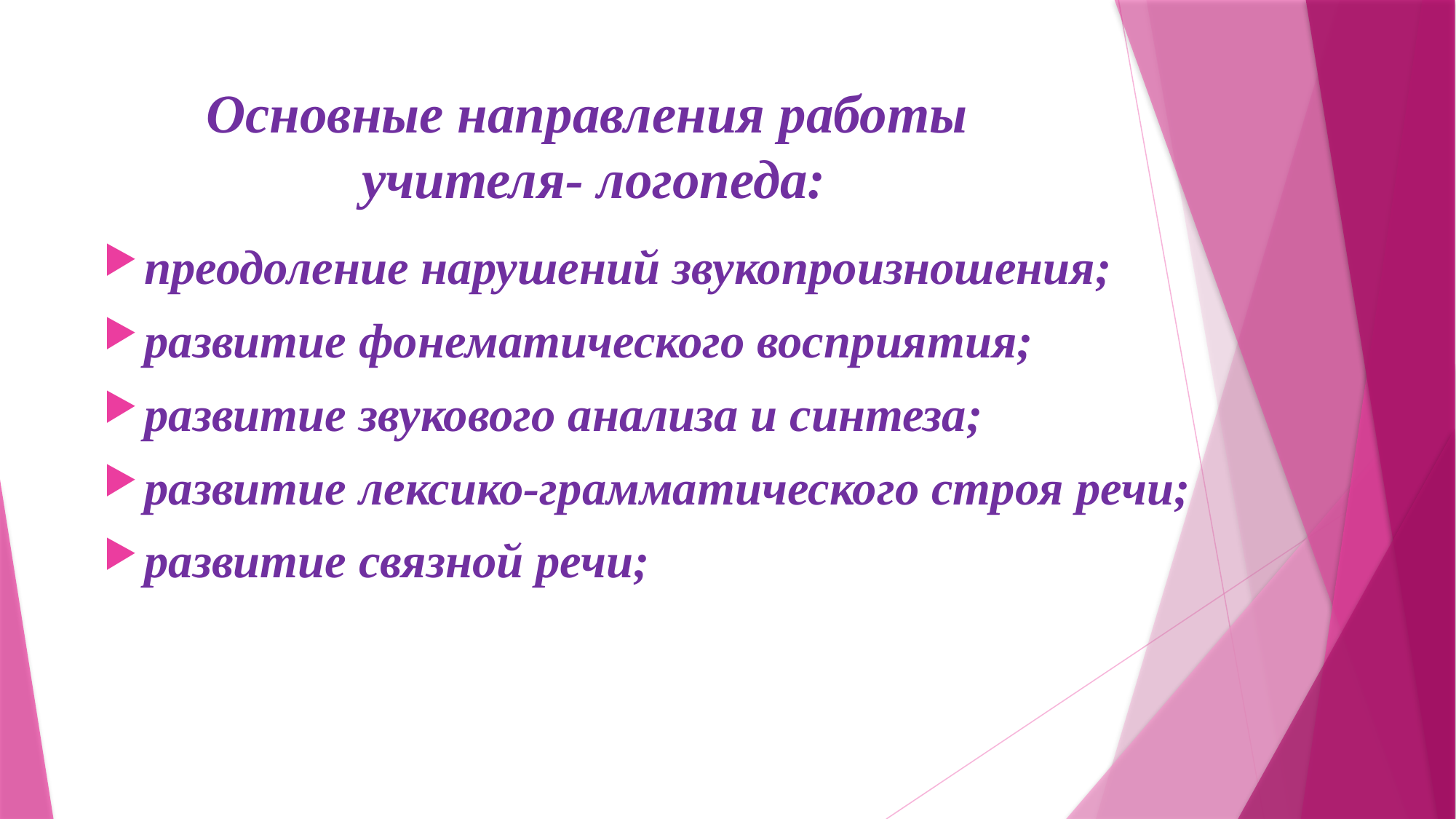

# Основные направления работы учителя- логопеда:
преодоление нарушений звукопроизношения;
развитие фонематического восприятия;
развитие звукового анализа и синтеза;
развитие лексико-грамматического строя речи;
развитие связной речи;